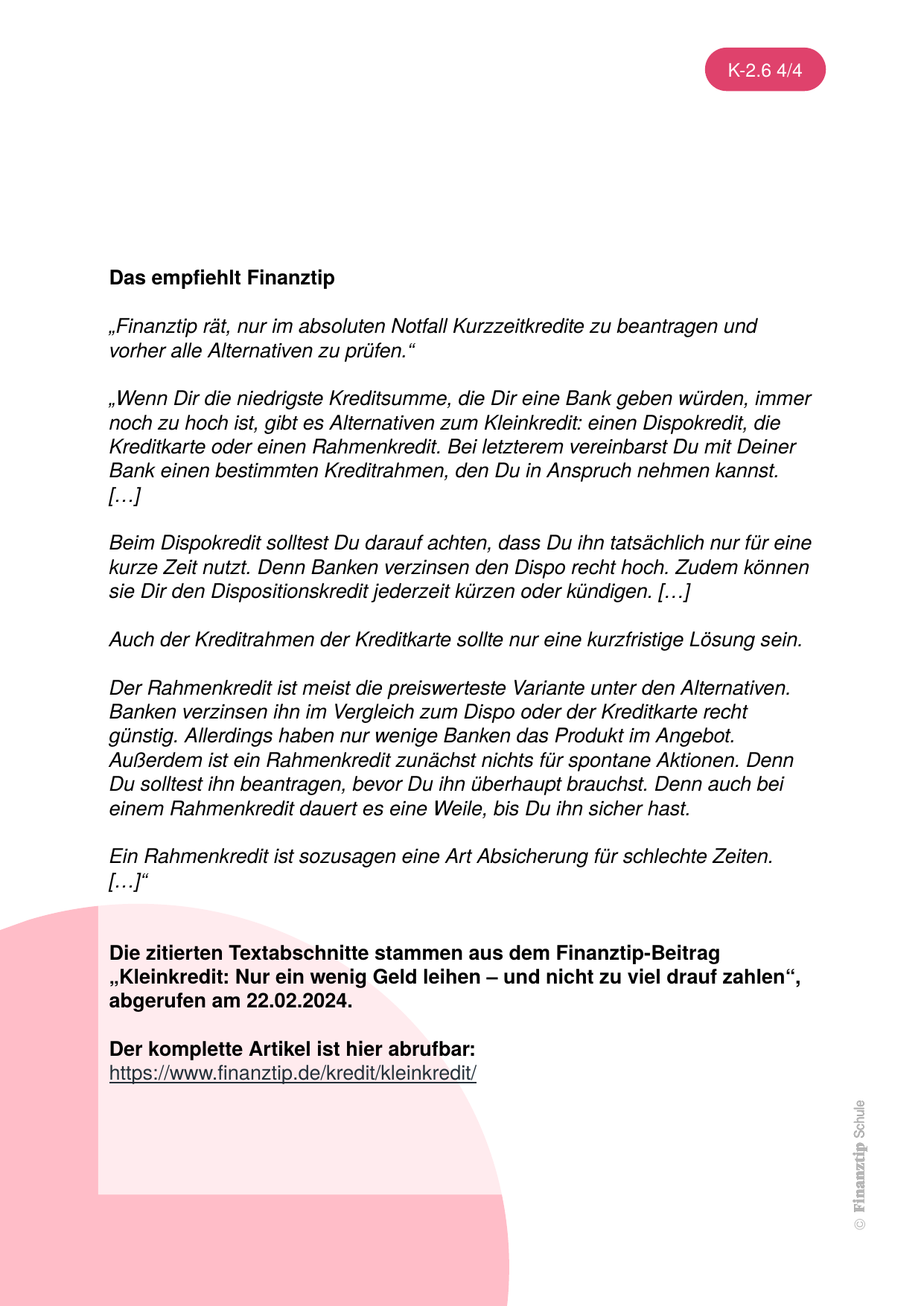

Das empfiehlt Finanztip

„Finanztip rät, nur im absoluten Notfall Kurzzeitkredite zu beantragen und vorher alle Alternativen zu prüfen.“

„Wenn Dir die niedrigste Kreditsumme, die Dir eine Bank geben würden, immer noch zu hoch ist, gibt es Alternativen zum Kleinkredit: einen Dispokredit, die Kreditkarte oder einen Rahmenkredit. Bei letzterem vereinbarst Du mit Deiner Bank einen bestimmten Kreditrahmen, den Du in Anspruch nehmen kannst. […]

Beim Dispokredit solltest Du darauf achten, dass Du ihn tatsächlich nur für eine kurze Zeit nutzt. Denn Banken verzinsen den Dispo recht hoch. Zudem können sie Dir den Dispositionskredit jederzeit kürzen oder kündigen. […]

Auch der Kreditrahmen der Kreditkarte sollte nur eine kurzfristige Lösung sein.

Der Rahmenkredit ist meist die preiswerteste Variante unter den Alternativen. Banken verzinsen ihn im Vergleich zum Dispo oder der Kreditkarte recht günstig. Allerdings haben nur wenige Banken das Produkt im Angebot. Außerdem ist ein Rahmenkredit zunächst nichts für spontane Aktionen. Denn Du solltest ihn beantragen, bevor Du ihn überhaupt brauchst. Denn auch bei einem Rahmenkredit dauert es eine Weile, bis Du ihn sicher hast.

Ein Rahmenkredit ist sozusagen eine Art Absicherung für schlechte Zeiten. […]“

Die zitierten Textabschnitte stammen aus dem Finanztip-Beitrag „Kleinkredit: Nur ein wenig Geld leihen – und nicht zu viel drauf zahlen“, abgerufen am 22.02.2024.

Der komplette Artikel ist hier abrufbar:
https://www.finanztip.de/kredit/kleinkredit/